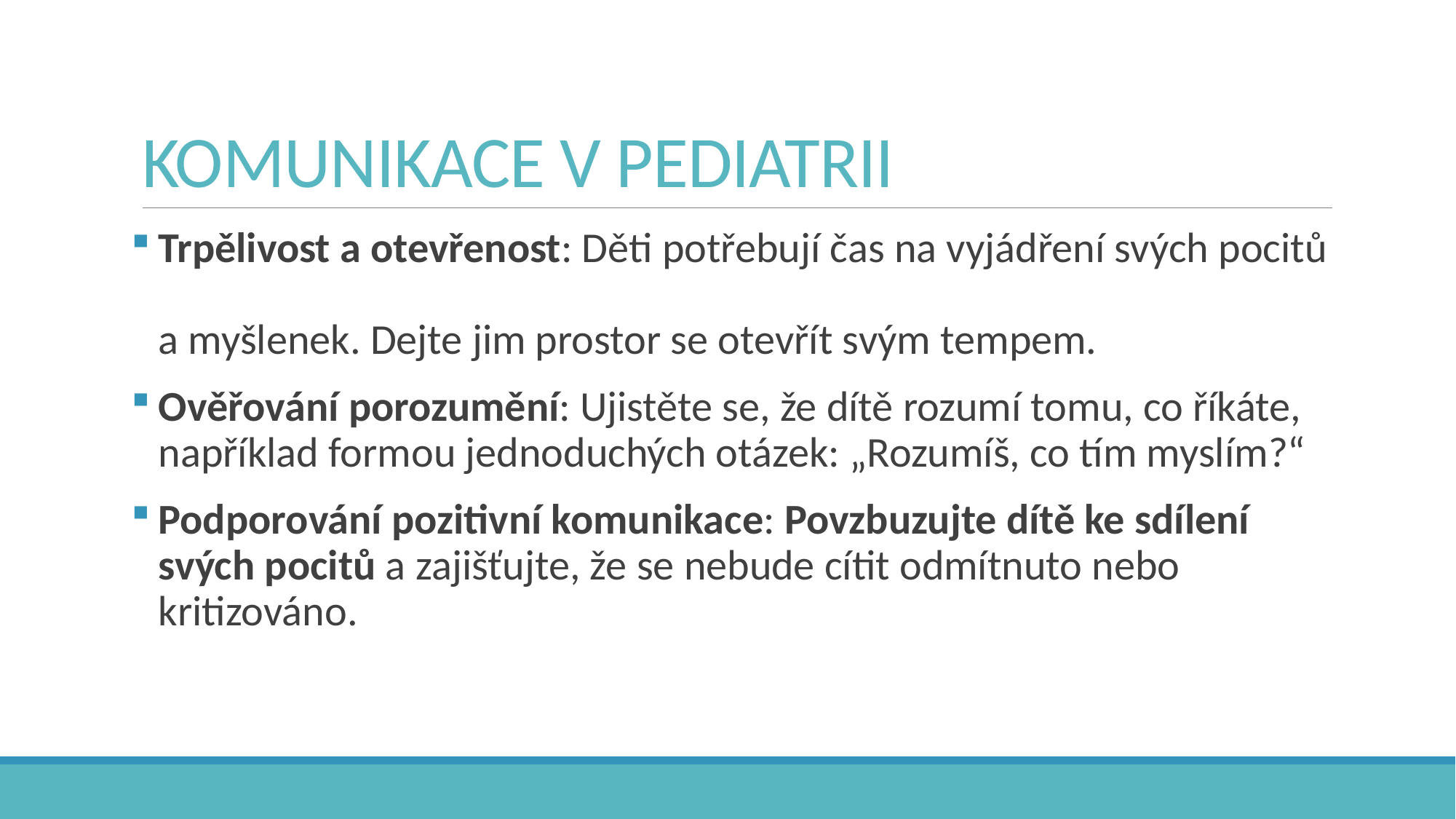

# KOMUNIKACE V PEDIATRII
Trpělivost a otevřenost: Děti potřebují čas na vyjádření svých pocitů
a myšlenek. Dejte jim prostor se otevřít svým tempem.
Ověřování porozumění: Ujistěte se, že dítě rozumí tomu, co říkáte, například formou jednoduchých otázek: „Rozumíš, co tím myslím?“
Podporování pozitivní komunikace: Povzbuzujte dítě ke sdílení svých pocitů a zajišťujte, že se nebude cítit odmítnuto nebo kritizováno.